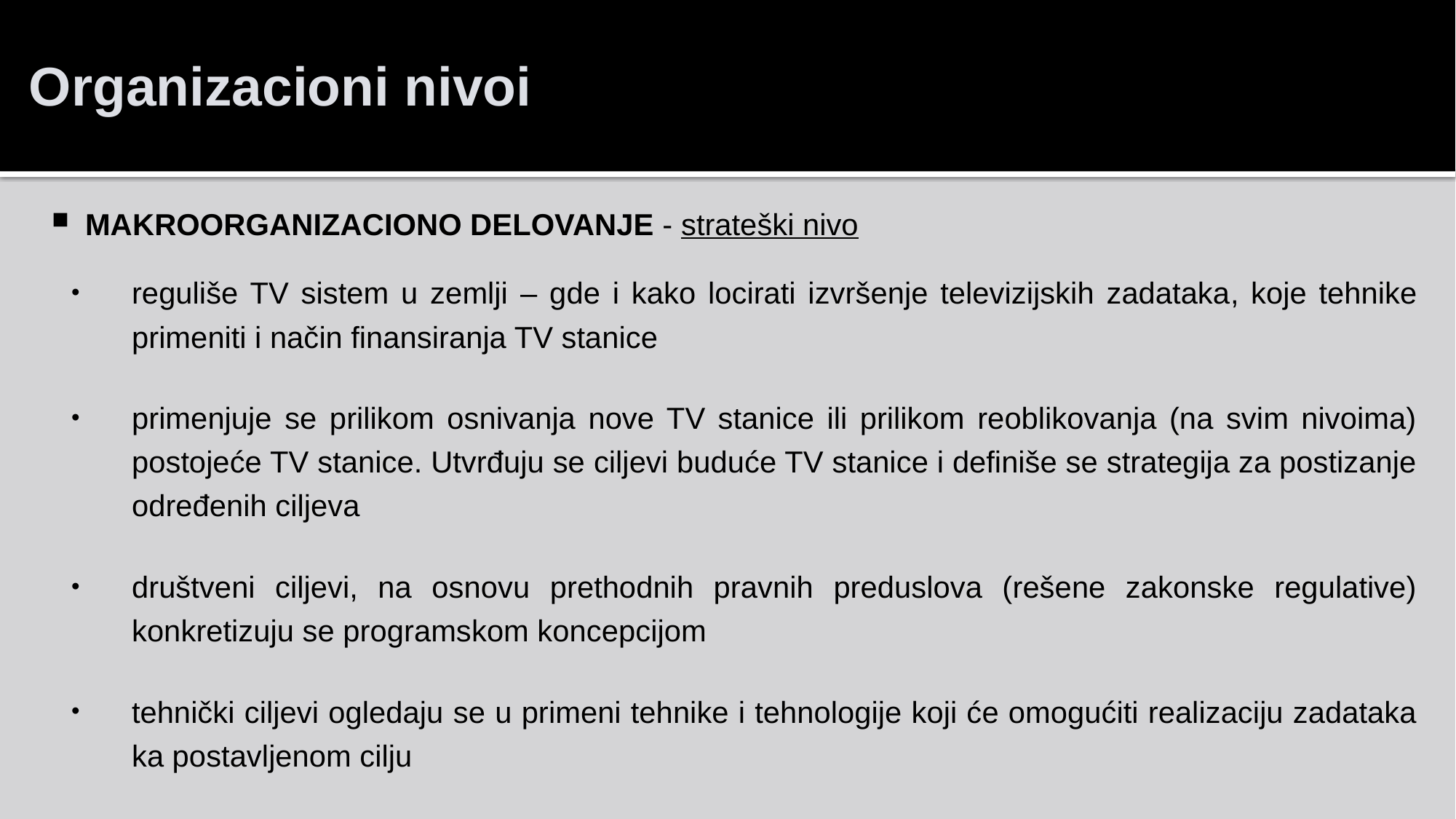

# Organizacioni nivoi

MAKROORGANIZACIONO DELOVANJE - strateški nivo

reguliše TV sistem u zemlji – gde i kako locirati izvršenje televizijskih zadataka, koje tehnike primeniti i način finansiranja TV stanice

primenjuje se prilikom osnivanja nove TV stanice ili prilikom reoblikovanja (na svim nivoima) postojeće TV stanice. Utvrđuju se ciljevi buduće TV stanice i definiše se strategija za postizanje određenih ciljeva

društveni ciljevi, na osnovu prethodnih pravnih preduslova (rešene zakonske regulative) konkretizuju se programskom koncepcijom

tehnički ciljevi ogledaju se u primeni tehnike i tehnologije koji će omogućiti realizaciju zadataka ka postavljenom cilju